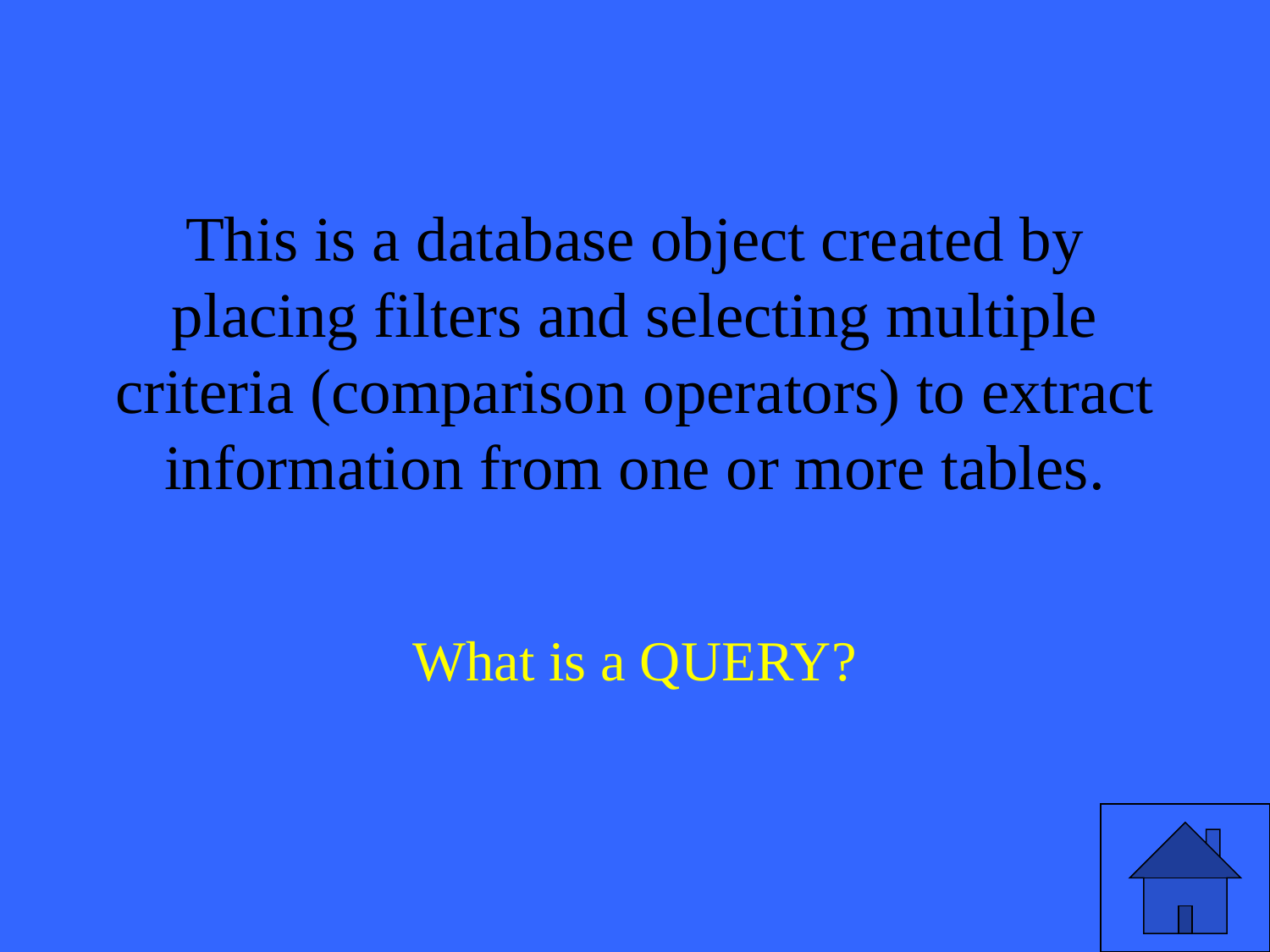

# This is a database object created by placing filters and selecting multiple criteria (comparison operators) to extract information from one or more tables.

What is a QUERY?